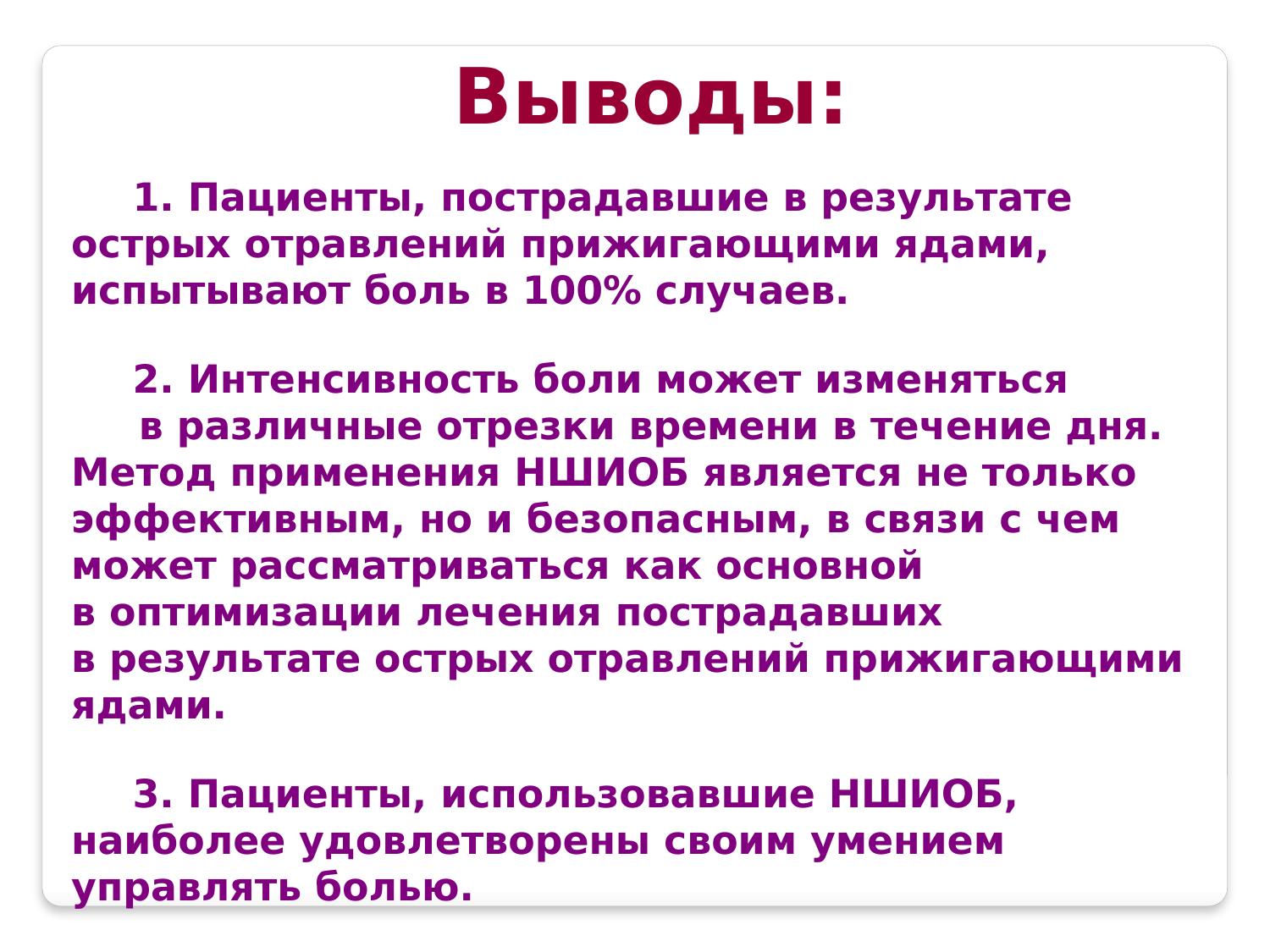

Выводы:
1. Пациенты, пострадавшие в результате острых отравлений прижигающими ядами, испытывают боль в 100% случаев.
2. Интенсивность боли может изменяться               в различные отрезки времени в течение дня. Метод применения НШИОБ является не только эффективным, но и безопасным, в связи с чем может рассматриваться как основной                    в оптимизации лечения пострадавших                   в результате острых отравлений прижигающими ядами.
3. Пациенты, использовавшие НШИОБ, наиболее удовлетворены своим умением управлять болью.